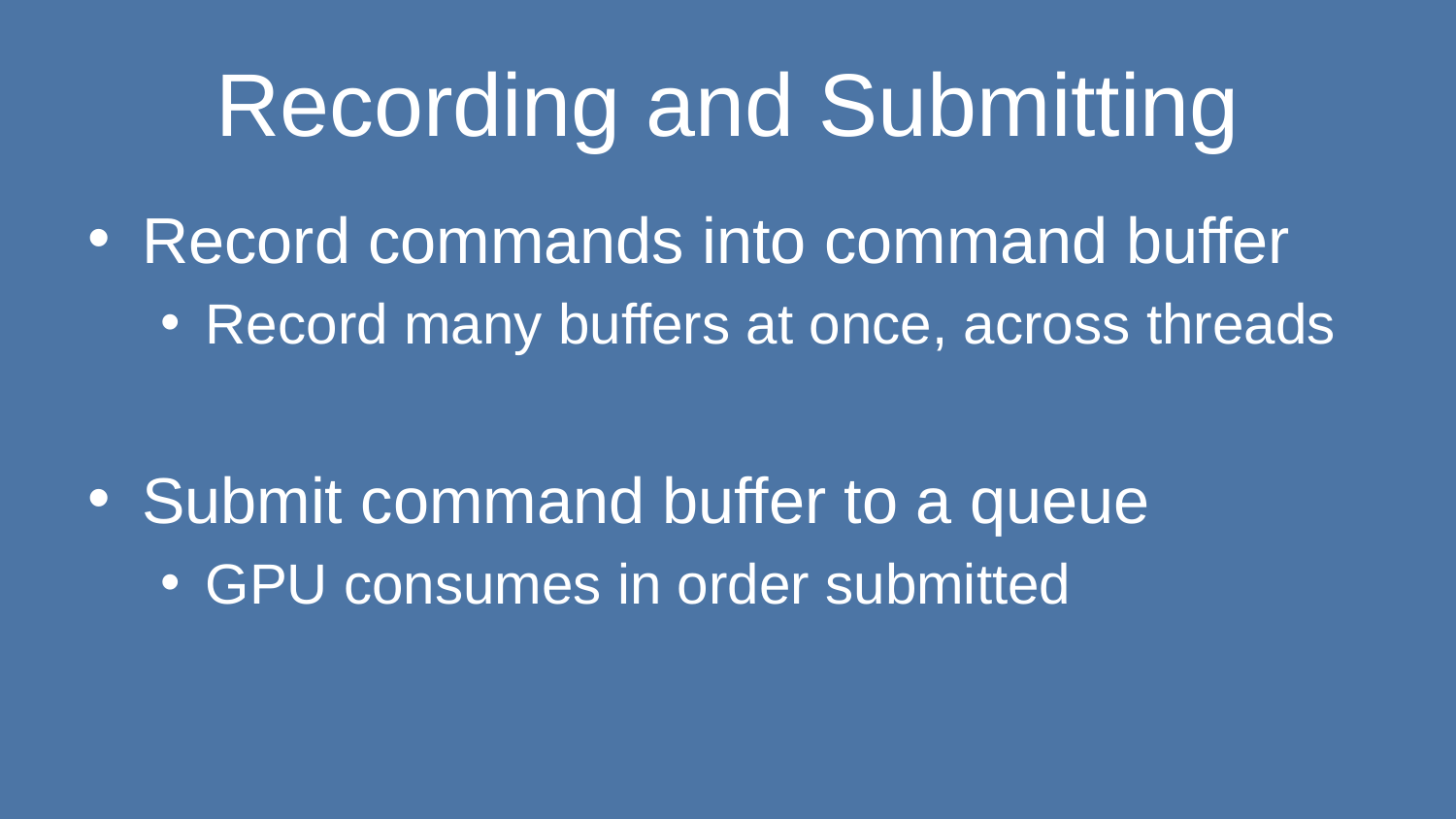

# Recording and Submitting
Record commands into command buffer
Record many buffers at once, across threads

Submit command buffer to a queue
GPU consumes in order submitted